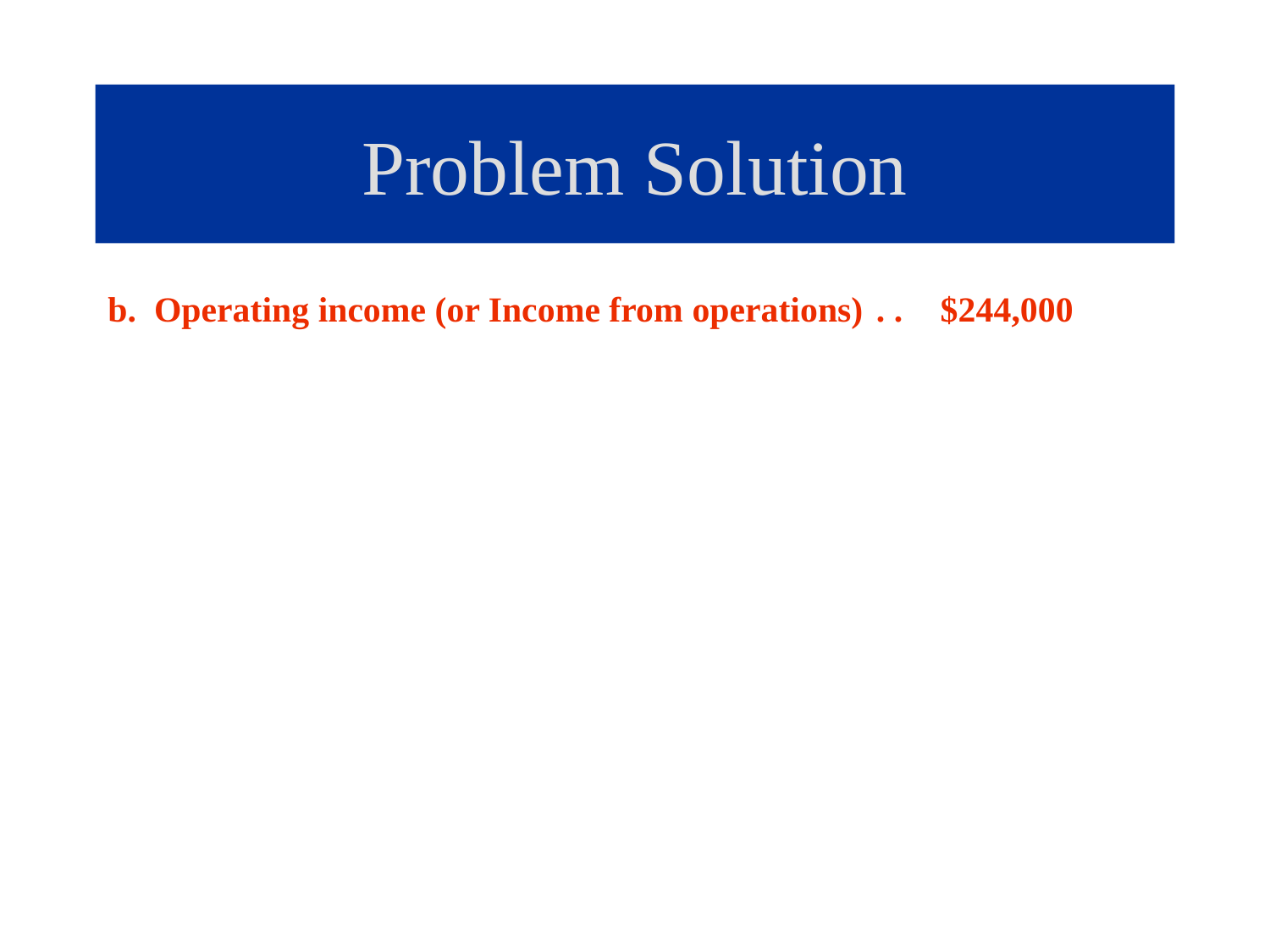

# Problem Solution

b.  Operating income (or Income from operations)  . .      $244,000